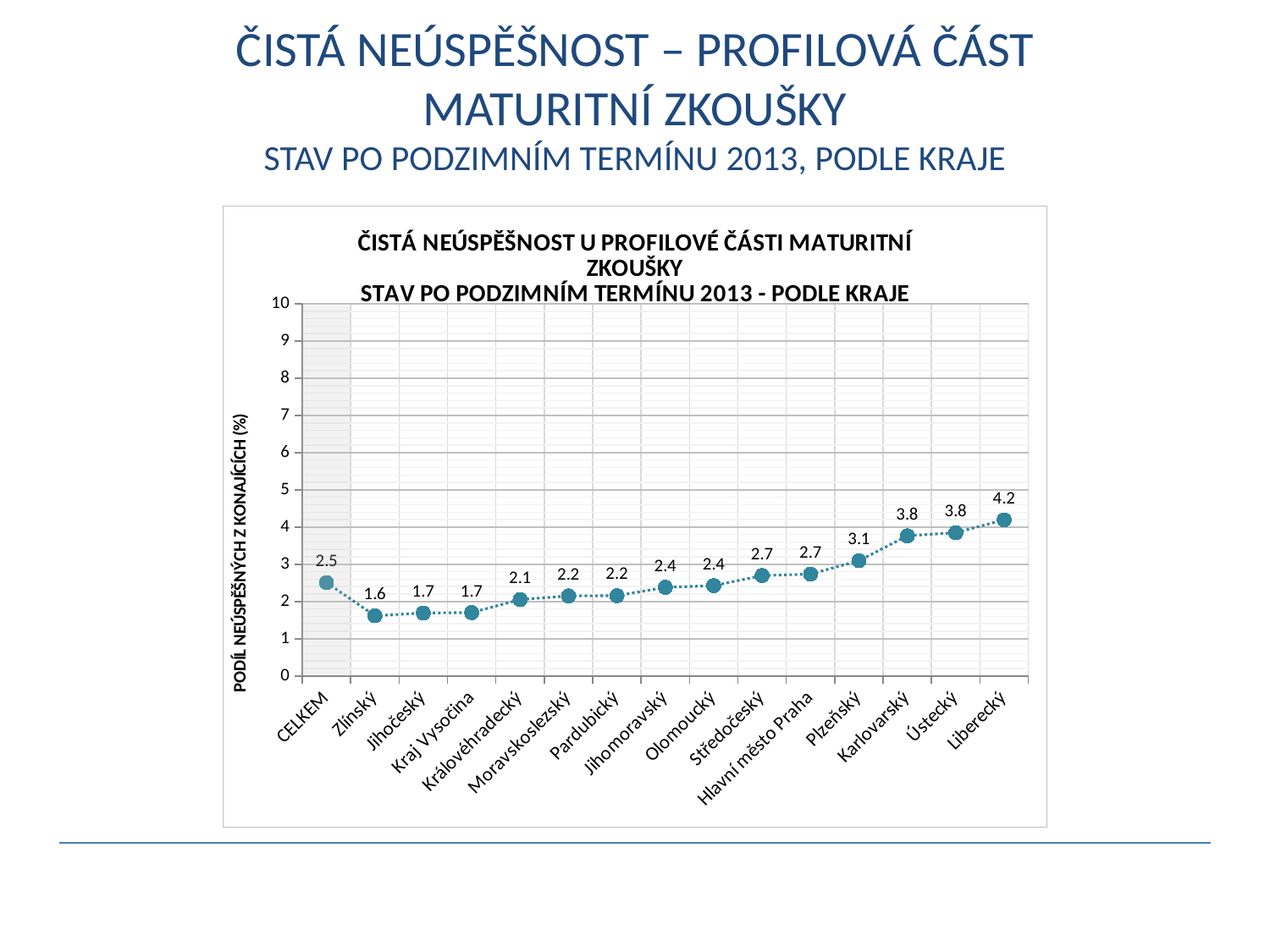

ČISTÁ NEÚSPĚŠNOST – PROFILOVÁ ČÁST MATURITNÍ ZKOUŠKY
STAV PO PODZIMNÍM TERMÍNU 2013, PODLE KRAJE

### Chart: ČISTÁ NEÚSPĚŠNOST U PROFILOVÉ ČÁSTI MATURITNÍ ZKOUŠKY
STAV PO PODZIMNÍM TERMÍNU 2013 - PODLE KRAJE

| Category |  |
|---|---|
| CELKEM | 2.5084373649729654 |
| Zlínský | 1.6180654338549076 |
| Jihočeský | 1.6915241906147689 |
| Kraj Vysočina | 1.701746529332736 |
| Královéhradecký | 2.0511779041429734 |
| Moravskoslezský | 2.1504375349097002 |
| Pardubický | 2.1551724137931036 |
| Jihomoravský | 2.381437003867291 |
| Olomoucký | 2.4249004705030766 |
| Středočeský | 2.6970135508485726 |
| Hlavní město Praha | 2.735920532031316 |
| Plzeňský | 3.0954631379962194 |
| Karlovarský | 3.7639877924720246 |
| Ústecký | 3.8486106675183644 |
| Liberecký | 4.193881058783087 |